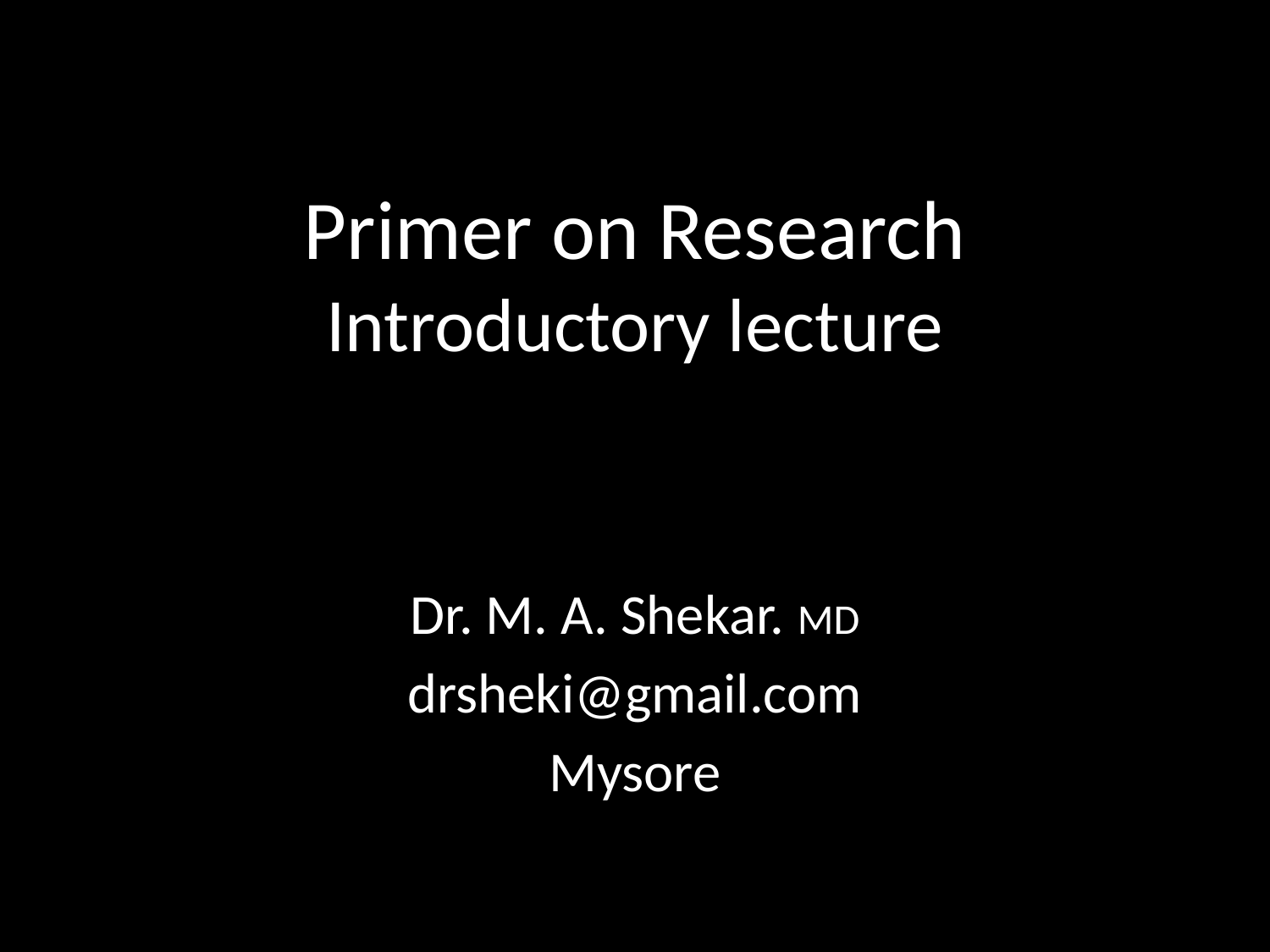

# Primer on Research Introductory lecture
Dr. M. A. Shekar. MD
drsheki@gmail.com
Mysore